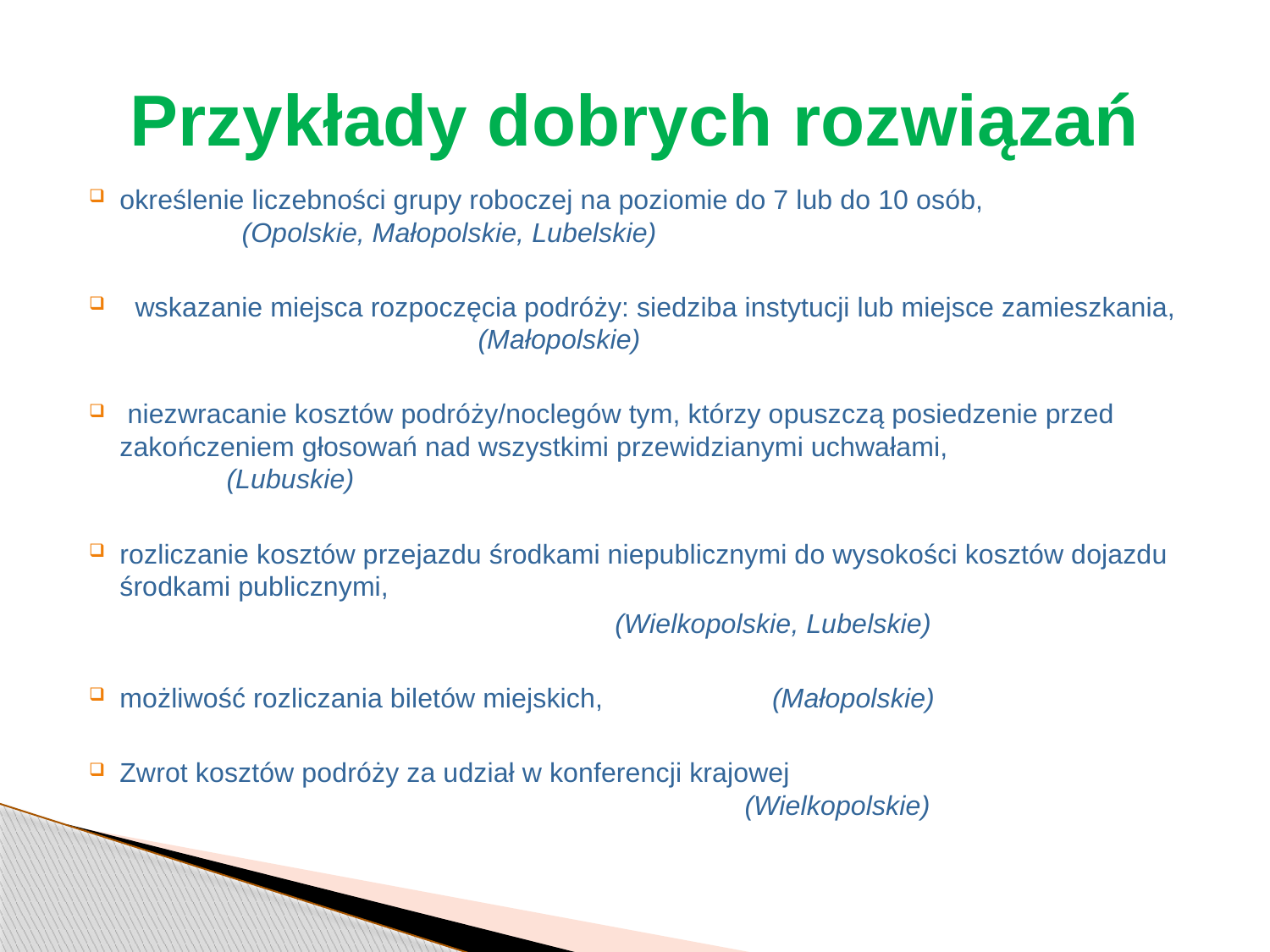

# Przykłady dobrych rozwiązań
określenie liczebności grupy roboczej na poziomie do 7 lub do 10 osób,                                            (Opolskie, Małopolskie, Lubelskie)

  wskazanie miejsca rozpoczęcia podróży: siedziba instytucji lub miejsce zamieszkania,                                                  (Małopolskie)

 niezwracanie kosztów podróży/noclegów tym, którzy opuszczą posiedzenie przed zakończeniem głosowań nad wszystkimi przewidzianymi uchwałami,                                               (Lubuskie)

rozliczanie kosztów przejazdu środkami niepublicznymi do wysokości kosztów dojazdu środkami publicznymi,
                                                                     (Wielkopolskie, Lubelskie)

możliwość rozliczania biletów miejskich,                      (Małopolskie)

Zwrot kosztów podróży za udział w konferencji krajowej
                                                                                  (Wielkopolskie)